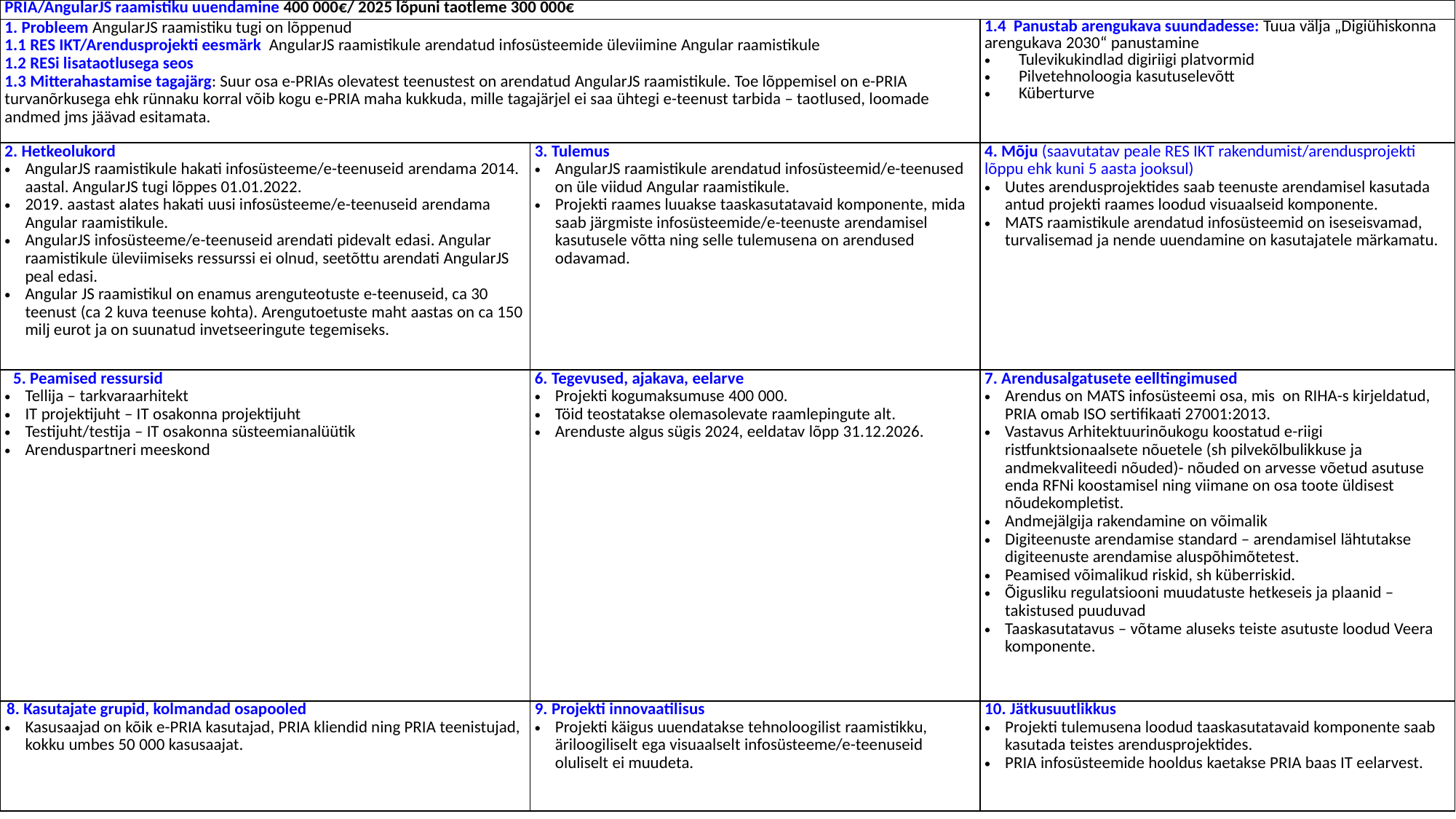

| PRIA/AngularJS raamistiku uuendamine 400 000€/ 2025 lõpuni taotleme 300 000€ |  |  |
| --- | --- | --- |
| 1. Probleem AngularJS raamistiku tugi on lõppenud 1.1 RES IKT/Arendusprojekti eesmärk AngularJS raamistikule arendatud infosüsteemide üleviimine Angular raamistikule 1.2 RESi lisataotlusega seos 1.3 Mitterahastamise tagajärg: Suur osa e-PRIAs olevatest teenustest on arendatud AngularJS raamistikule. Toe lõppemisel on e-PRIA turvanõrkusega ehk rünnaku korral võib kogu e-PRIA maha kukkuda, mille tagajärjel ei saa ühtegi e-teenust tarbida – taotlused, loomade andmed jms jäävad esitamata. |  | 1.4 Panustab arengukava suundadesse: Tuua välja „Digiühiskonna arengukava 2030“ panustamine Tulevikukindlad digiriigi platvormid Pilvetehnoloogia kasutuselevõtt Küberturve |
| 2. Hetkeolukord AngularJS raamistikule hakati infosüsteeme/e-teenuseid arendama 2014. aastal. AngularJS tugi lõppes 01.01.2022. 2019. aastast alates hakati uusi infosüsteeme/e-teenuseid arendama Angular raamistikule. AngularJS infosüsteeme/e-teenuseid arendati pidevalt edasi. Angular raamistikule üleviimiseks ressurssi ei olnud, seetõttu arendati AngularJS peal edasi. Angular JS raamistikul on enamus arenguteotuste e-teenuseid, ca 30 teenust (ca 2 kuva teenuse kohta). Arengutoetuste maht aastas on ca 150 milj eurot ja on suunatud invetseeringute tegemiseks. | 3. Tulemus AngularJS raamistikule arendatud infosüsteemid/e-teenused on üle viidud Angular raamistikule. Projekti raames luuakse taaskasutatavaid komponente, mida saab järgmiste infosüsteemide/e-teenuste arendamisel kasutusele võtta ning selle tulemusena on arendused odavamad. | 4. Mõju (saavutatav peale RES IKT rakendumist/arendusprojekti lõppu ehk kuni 5 aasta jooksul) Uutes arendusprojektides saab teenuste arendamisel kasutada antud projekti raames loodud visuaalseid komponente. MATS raamistikule arendatud infosüsteemid on iseseisvamad, turvalisemad ja nende uuendamine on kasutajatele märkamatu. |
| 5. Peamised ressursid Tellija – tarkvaraarhitekt IT projektijuht – IT osakonna projektijuht Testijuht/testija – IT osakonna süsteemianalüütik Arenduspartneri meeskond | 6. Tegevused, ajakava, eelarve Projekti kogumaksumuse 400 000. Töid teostatakse olemasolevate raamlepingute alt. Arenduste algus sügis 2024, eeldatav lõpp 31.12.2026. | 7. Arendusalgatusete eelltingimused Arendus on MATS infosüsteemi osa, mis on RIHA-s kirjeldatud, PRIA omab ISO sertifikaati 27001:2013. Vastavus Arhitektuurinõukogu koostatud e-riigi ristfunktsionaalsete nõuetele (sh pilvekõlbulikkuse ja andmekvaliteedi nõuded)- nõuded on arvesse võetud asutuse enda RFNi koostamisel ning viimane on osa toote üldisest nõudekompletist. Andmejälgija rakendamine on võimalik Digiteenuste arendamise standard – arendamisel lähtutakse digiteenuste arendamise aluspõhimõtetest. Peamised võimalikud riskid, sh küberriskid. Õigusliku regulatsiooni muudatuste hetkeseis ja plaanid – takistused puuduvad Taaskasutatavus – võtame aluseks teiste asutuste loodud Veera komponente. |
| 8. Kasutajate grupid, kolmandad osapooled Kasusaajad on kõik e-PRIA kasutajad, PRIA kliendid ning PRIA teenistujad, kokku umbes 50 000 kasusaajat. | 9. Projekti innovaatilisus Projekti käigus uuendatakse tehnoloogilist raamistikku, äriloogiliselt ega visuaalselt infosüsteeme/e-teenuseid oluliselt ei muudeta. | 10. Jätkusuutlikkus Projekti tulemusena loodud taaskasutatavaid komponente saab kasutada teistes arendusprojektides. PRIA infosüsteemide hooldus kaetakse PRIA baas IT eelarvest. |